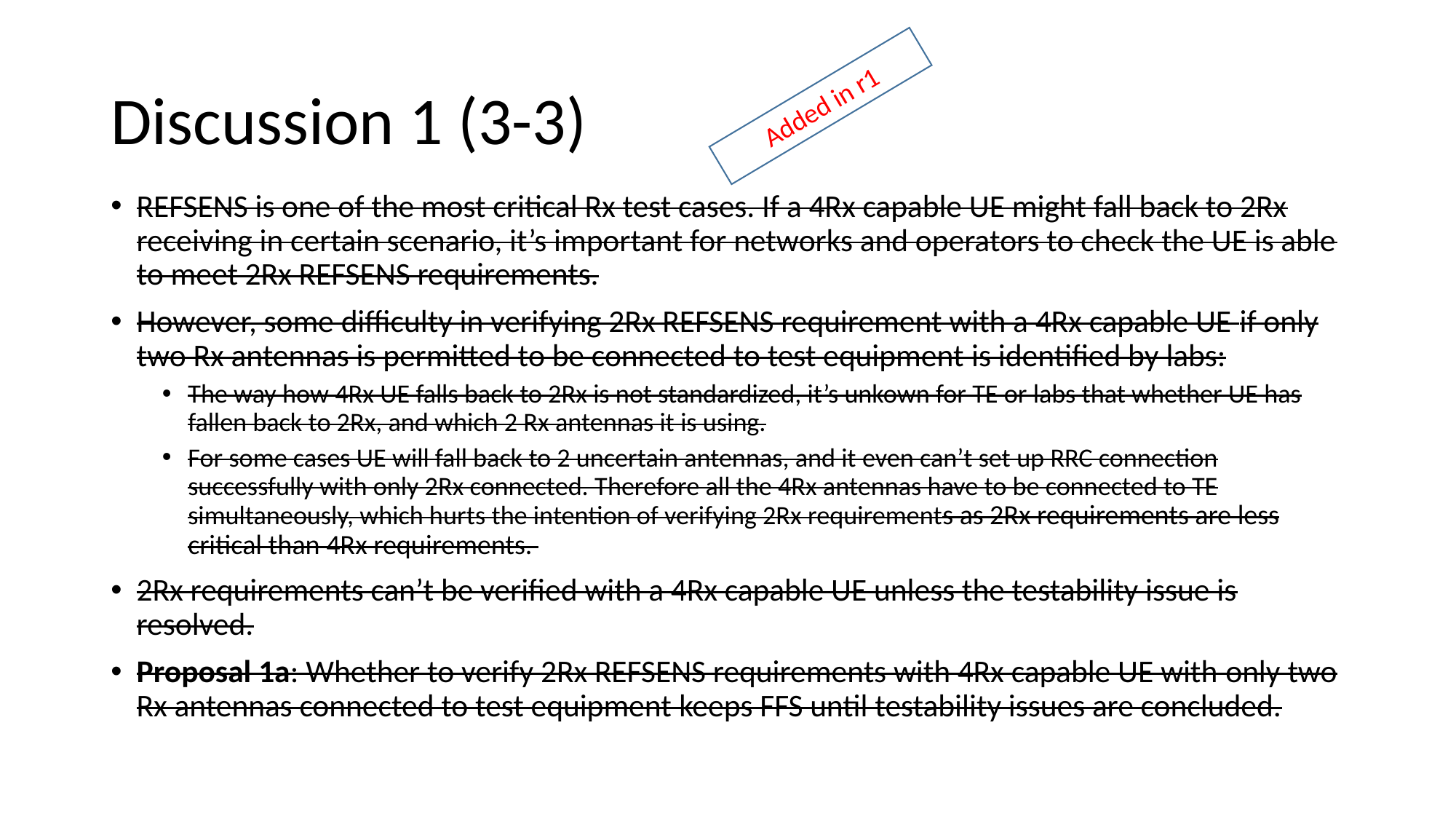

# Discussion 1 (3-3)
Added in r1
REFSENS is one of the most critical Rx test cases. If a 4Rx capable UE might fall back to 2Rx receiving in certain scenario, it’s important for networks and operators to check the UE is able to meet 2Rx REFSENS requirements.
However, some difficulty in verifying 2Rx REFSENS requirement with a 4Rx capable UE if only two Rx antennas is permitted to be connected to test equipment is identified by labs:
The way how 4Rx UE falls back to 2Rx is not standardized, it’s unkown for TE or labs that whether UE has fallen back to 2Rx, and which 2 Rx antennas it is using.
For some cases UE will fall back to 2 uncertain antennas, and it even can’t set up RRC connection successfully with only 2Rx connected. Therefore all the 4Rx antennas have to be connected to TE simultaneously, which hurts the intention of verifying 2Rx requirements as 2Rx requirements are less critical than 4Rx requirements.
2Rx requirements can’t be verified with a 4Rx capable UE unless the testability issue is resolved.
Proposal 1a: Whether to verify 2Rx REFSENS requirements with 4Rx capable UE with only two Rx antennas connected to test equipment keeps FFS until testability issues are concluded.